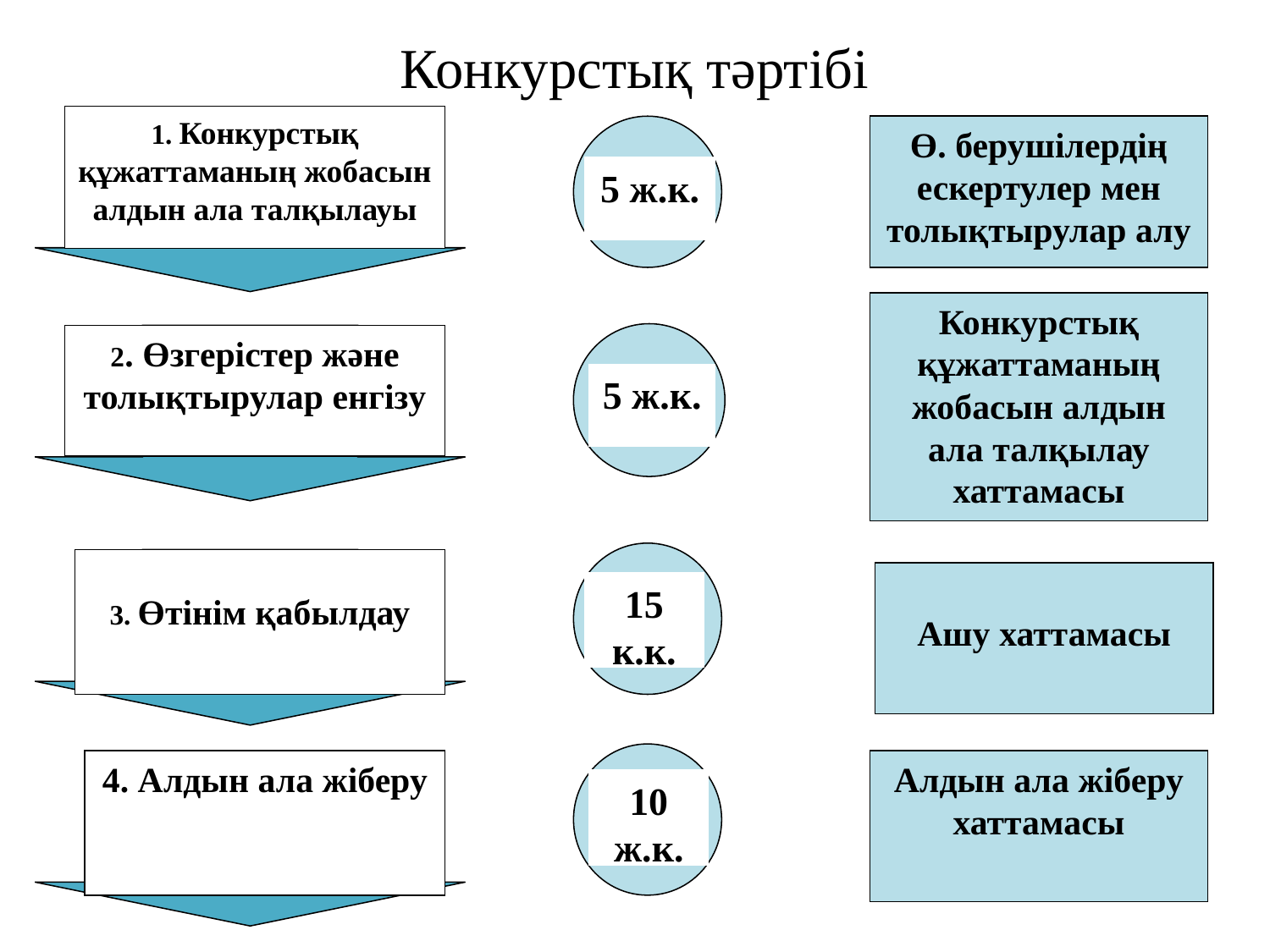

Конкурстық тәртібі
1. Конкурстық құжаттаманың жобасын алдын ала талқылауы

5 ж.к.

Ө. берушілердің ескертулер мен толықтырулар алу
Конкурстық құжаттаманың жобасын алдын ала талқылау хаттамасы

5 ж.к.

2. Өзгерістер және толықтырулар енгізу

15 к.к.

3. Өтінім қабылдау

Ашу хаттамасы

10 ж.к.

4. Алдын ала жіберу

Алдын ала жіберу хаттамасы